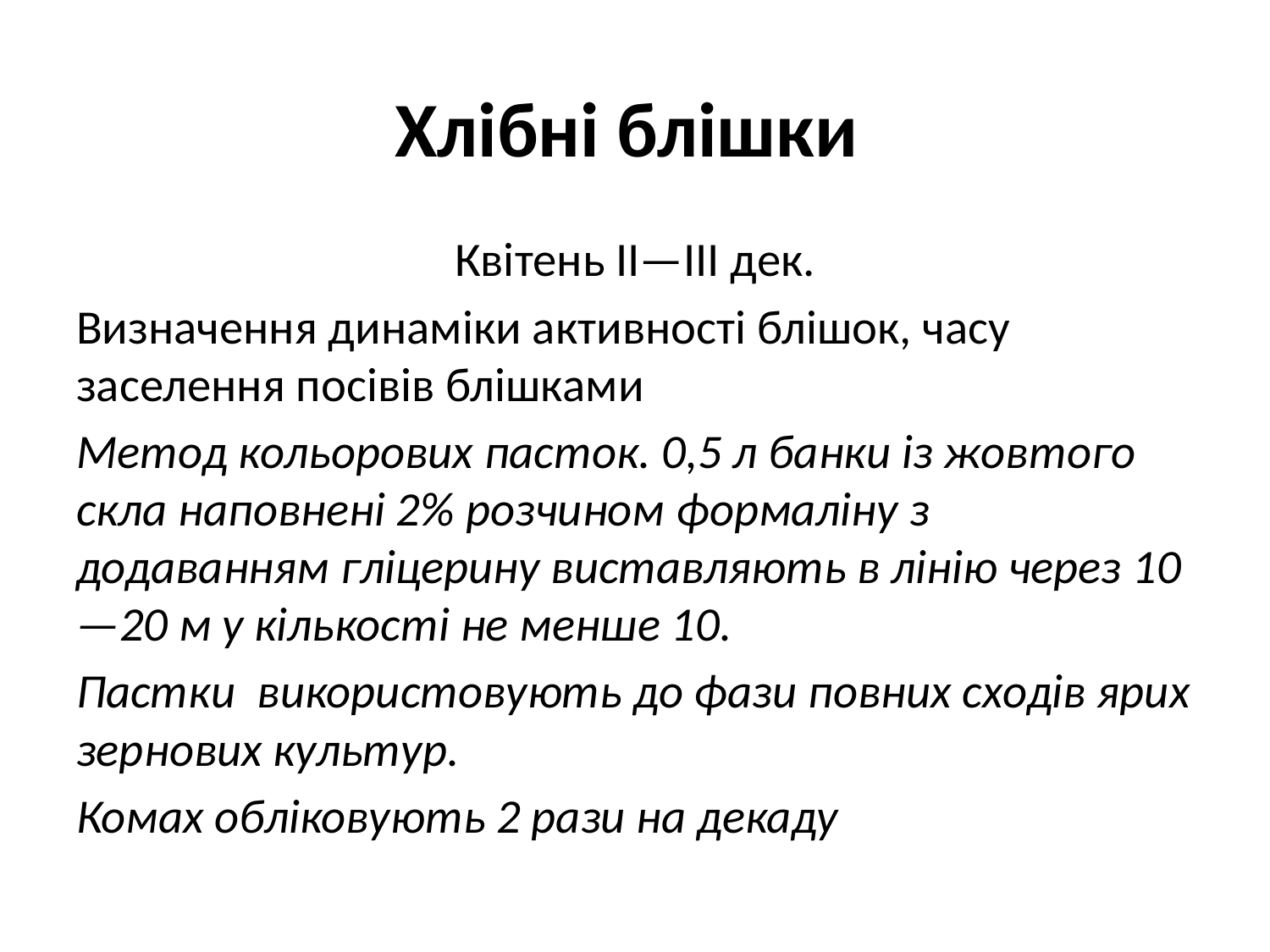

# Хлібні блішки
Квітень ІІ—III дек.
Визначення динаміки активності блішок, часу заселення посівів блішками
Метод кольорових пасток. 0,5 л банки із жовтого скла наповнені 2% розчином формаліну з додаванням гліцерину виставляють в лінію через 10—20 м у кількості не менше 10.
Пастки  використовують до фази повних сходів ярих зернових культур.
Комах обліковують 2 рази на декаду